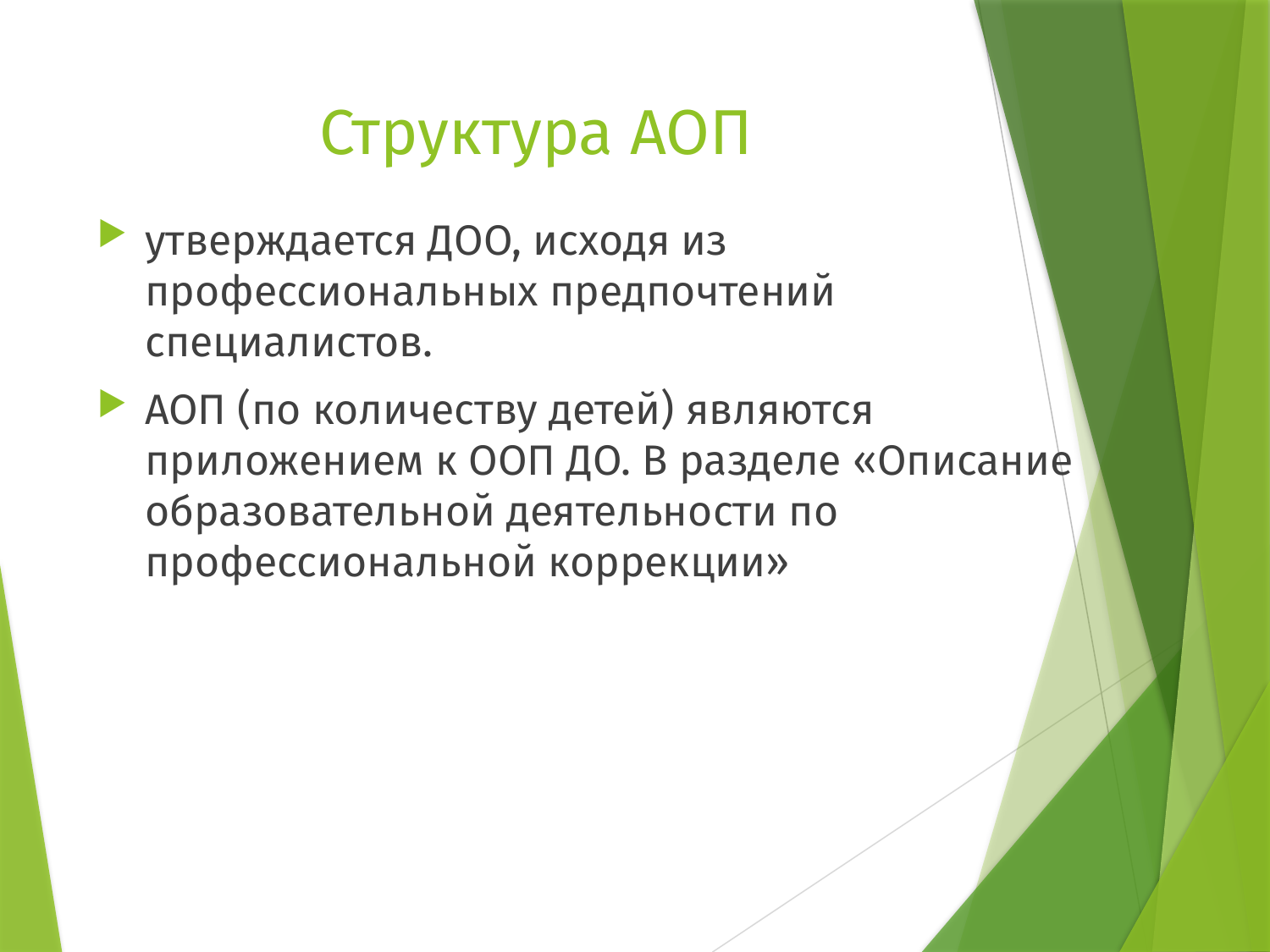

# Структура АОП
утверждается ДОО, исходя из профессиональных предпочтений специалистов.
АОП (по количеству детей) являются приложением к ООП ДО. В разделе «Описание образовательной деятельности по профессиональной коррекции»